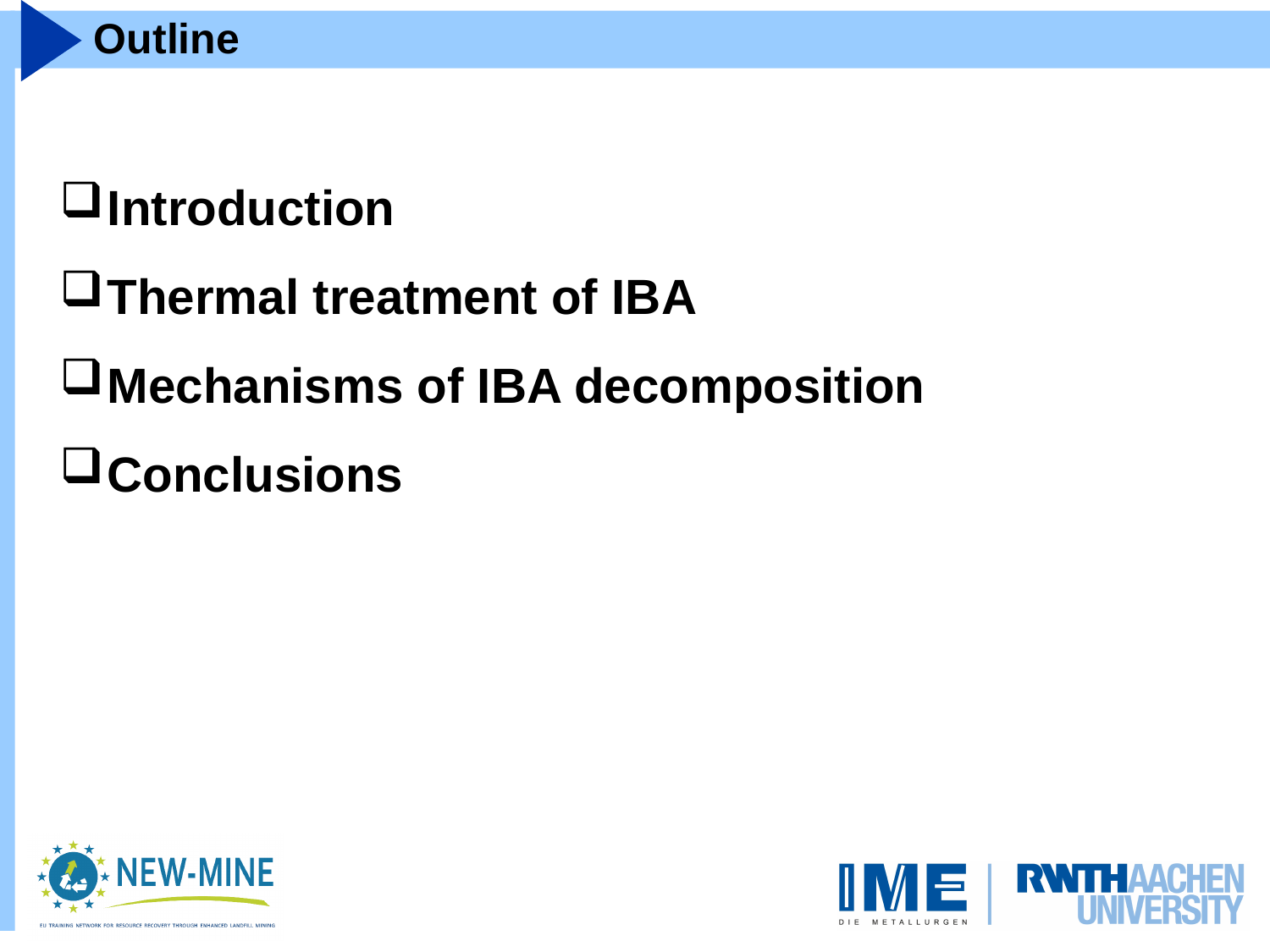

# Outline
Introduction
Thermal treatment of IBA
Mechanisms of IBA decomposition
Conclusions